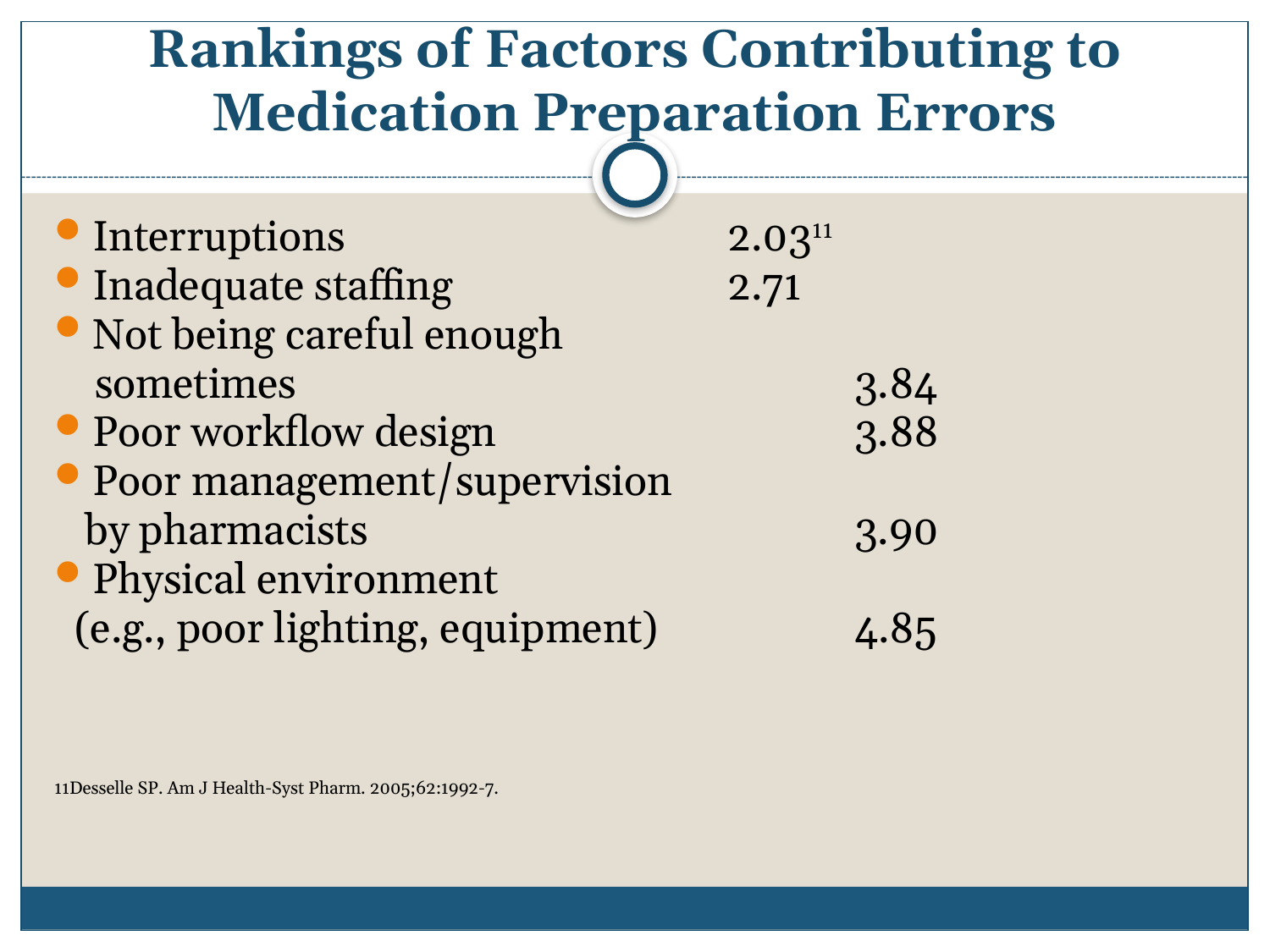

# Rankings of Factors Contributing to Medication Preparation Errors
Interruptions				2.0311
Inadequate staffing			2.71
Not being careful enough
    sometimes					3.84
Poor workflow design			3.88
Poor management/supervision
   by pharmacists				3.90
Physical environment
  (e.g., poor lighting, equipment)		4.85

11Desselle SP. Am J Health-Syst Pharm. 2005;62:1992-7.